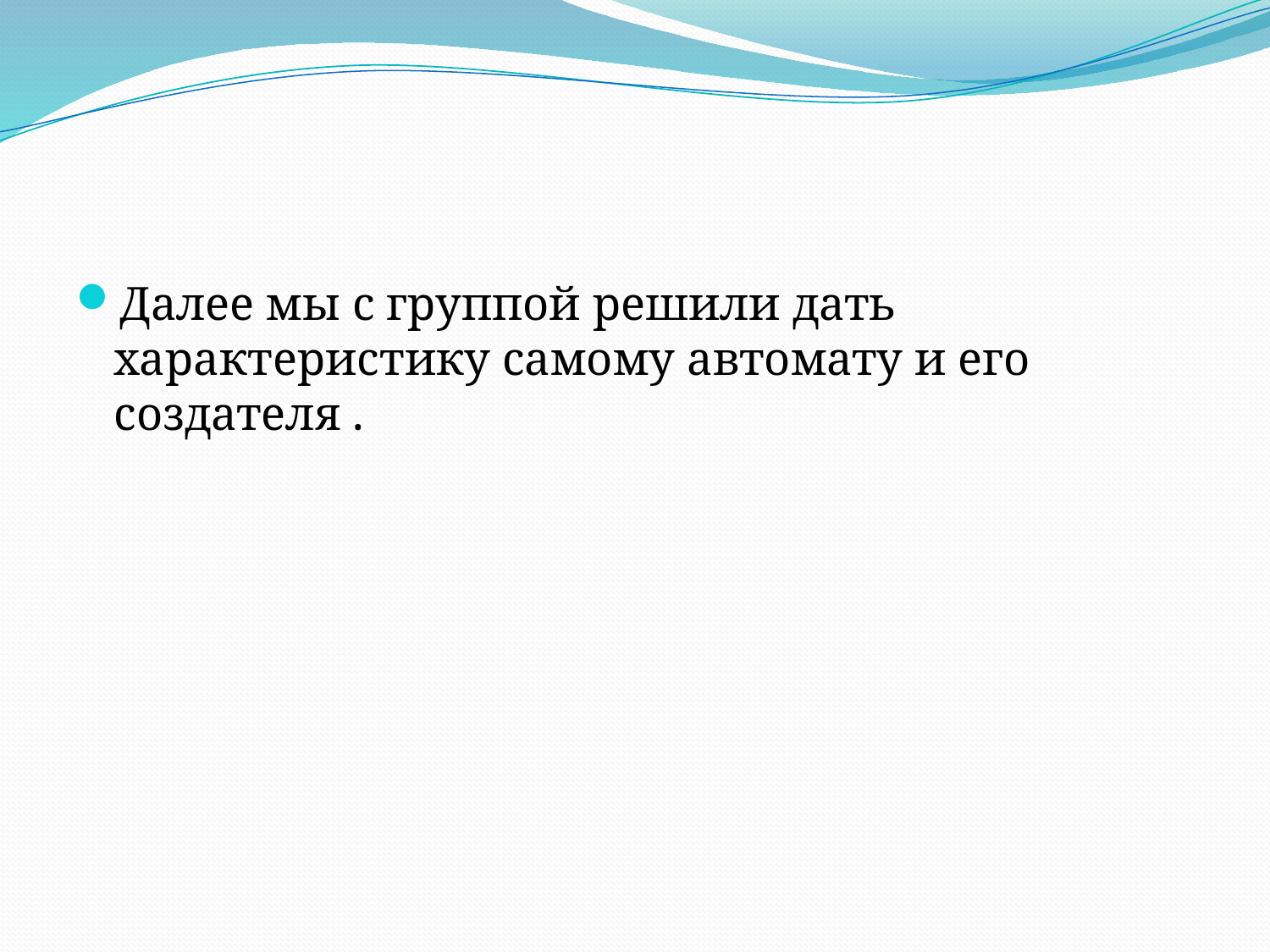

#
Далее мы с группой решили дать характеристику самому автомату и его создателя .